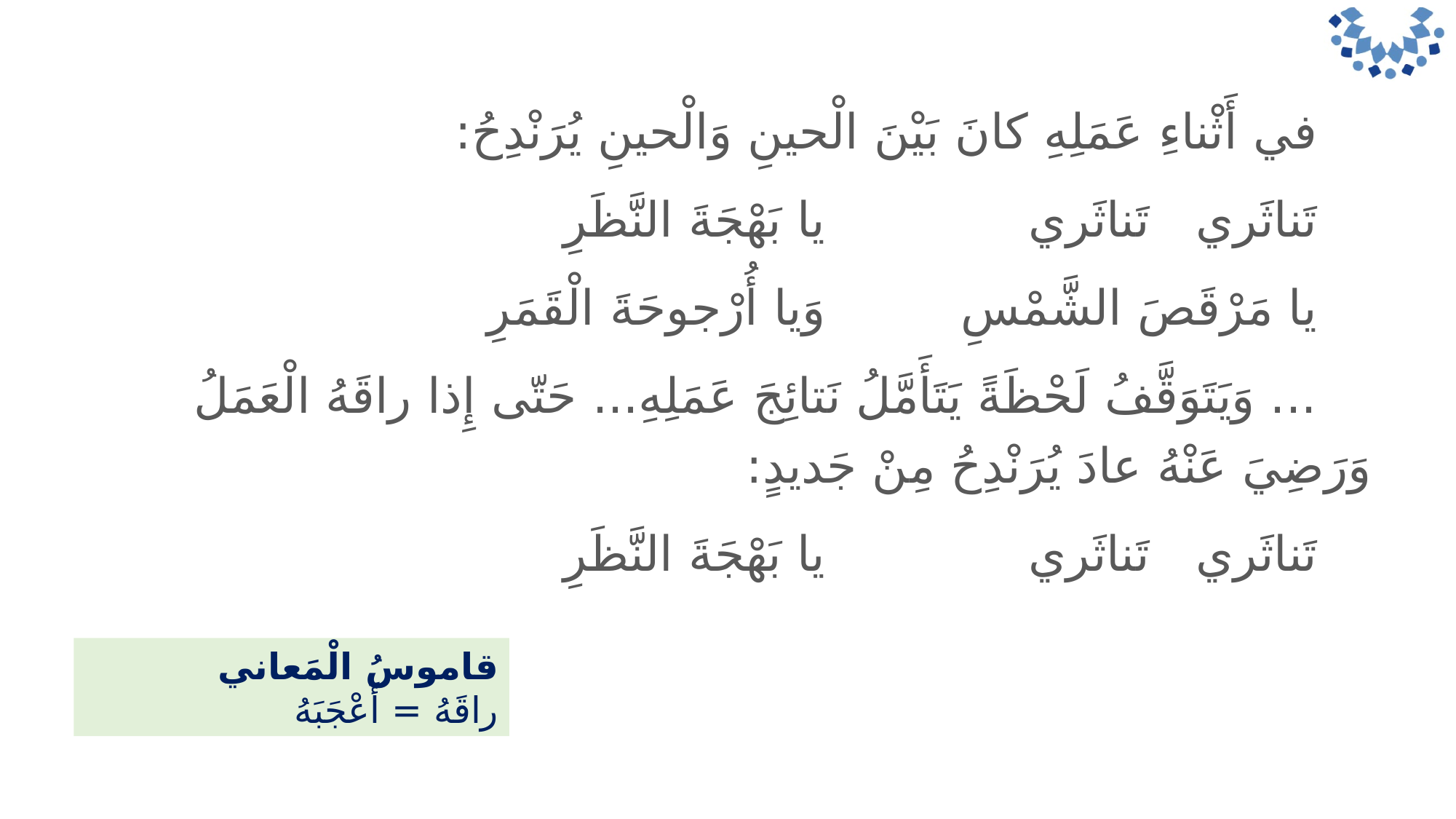

في أَثْناءِ عَمَلِهِ كانَ بَيْنَ الْحينِ وَالْحينِ يُرَنْدِحُ:
تَناثَري   تَناثَري			يا بَهْجَةَ النَّظَرِ
يا مَرْقَصَ الشَّمْسِ			وَيا أُرْجوحَةَ الْقَمَرِ
... وَيَتَوَقَّفُ لَحْظَةً يَتَأَمَّلُ نَتائِجَ عَمَلِهِ... حَتّى إِذا راقَهُ الْعَمَلُ وَرَضِيَ عَنْهُ عادَ يُرَنْدِحُ مِنْ جَديدٍ:
تَناثَري   تَناثَري			يا بَهْجَةَ النَّظَرِ
قاموسُ الْمَعاني
راقَهُ = أَعْجَبَهُ